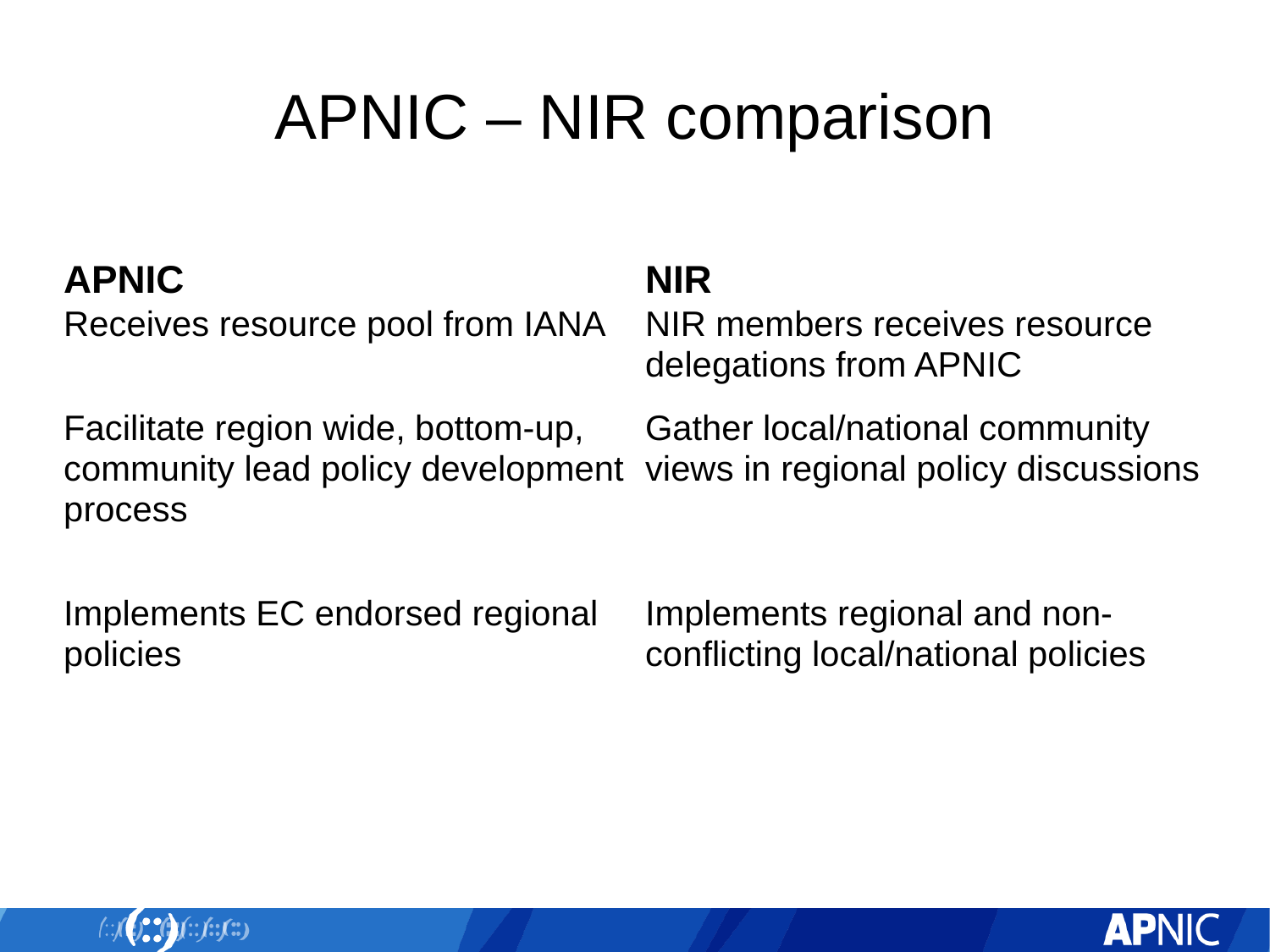

# APNIC – NIR comparison
APNIC
NIR
Receives resource pool from IANA
Facilitate region wide, bottom-up, community lead policy development process
Implements EC endorsed regional policies
NIR members receives resource delegations from APNIC
Gather local/national community views in regional policy discussions
Implements regional and non-conflicting local/national policies